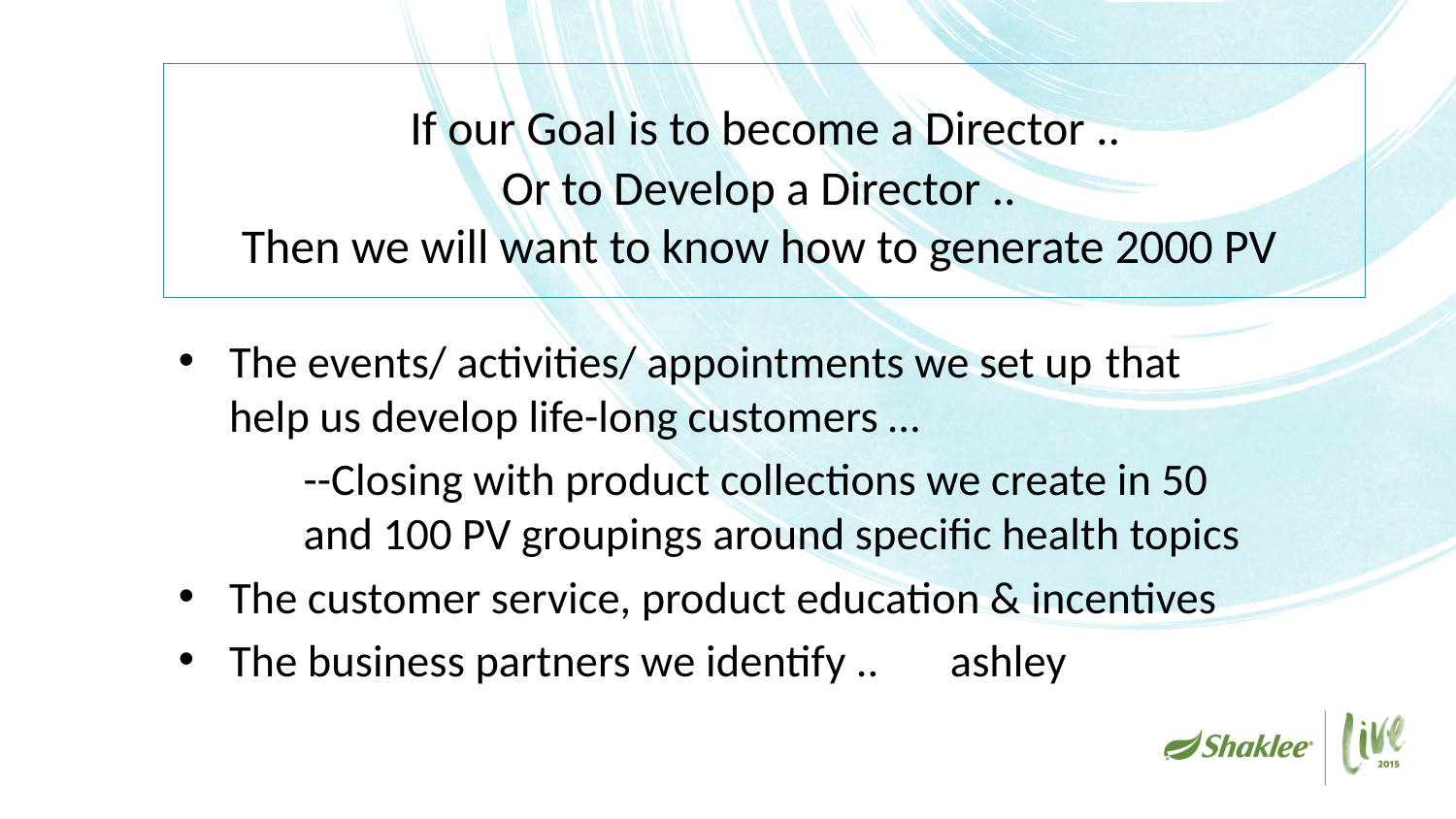

# If our Goal is to become a Director .. Or to Develop a Director .. Then we will want to know how to generate 2000 PV
The events/ activities/ appointments we set up 	that 	help us develop life-long customers …
	--Closing with product collections we create in 50 		and 100 PV groupings around specific health topics
The customer service, product education & incentives
The business partners we identify ..       ashley